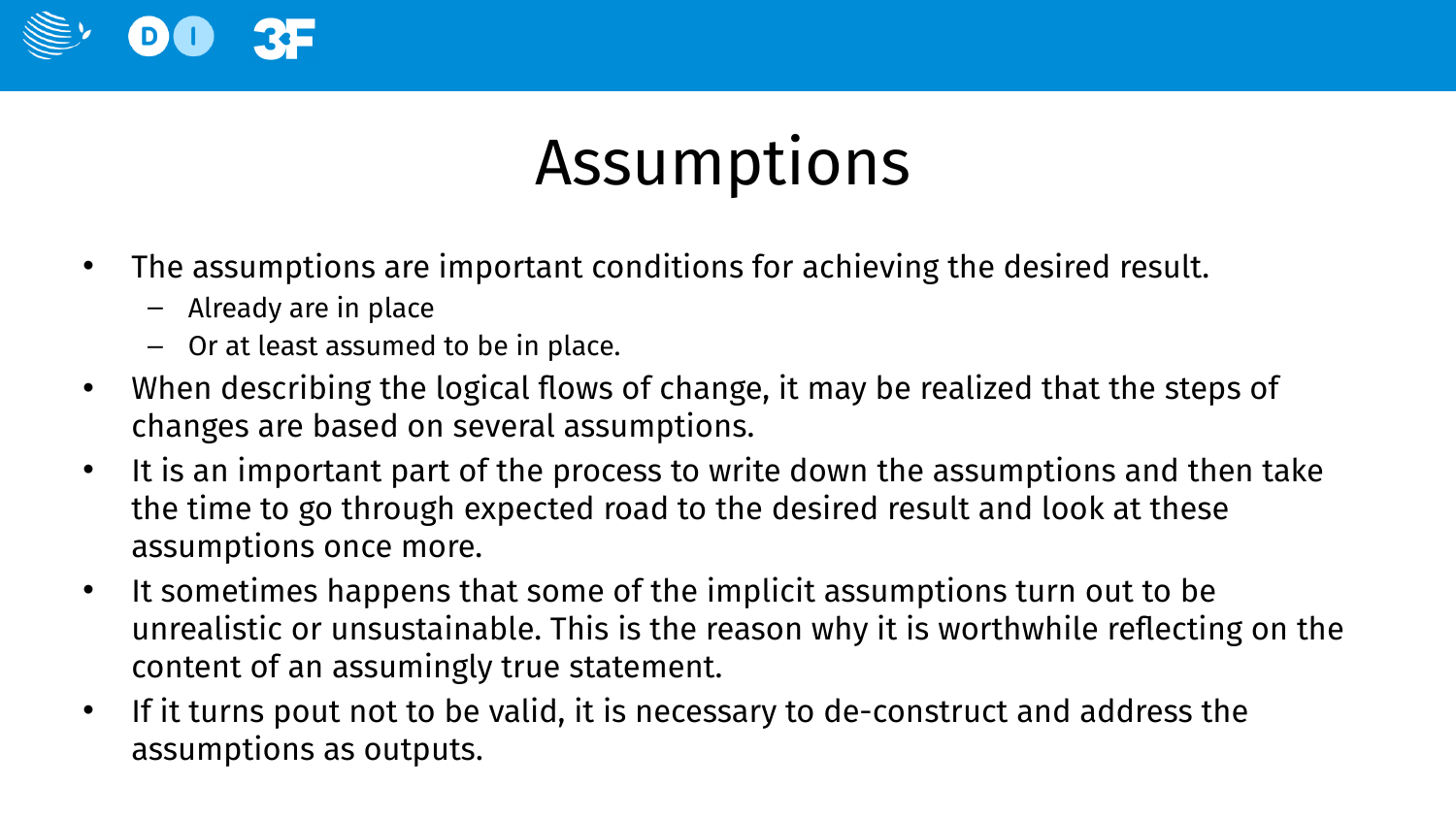

# Assumptions
The assumptions are important conditions for achieving the desired result.
Already are in place
Or at least assumed to be in place.
When describing the logical flows of change, it may be realized that the steps of changes are based on several assumptions.
It is an important part of the process to write down the assumptions and then take the time to go through expected road to the desired result and look at these assumptions once more.
It sometimes happens that some of the implicit assumptions turn out to be unrealistic or unsustainable. This is the reason why it is worthwhile reflecting on the content of an assumingly true statement.
If it turns pout not to be valid, it is necessary to de-construct and address the assumptions as outputs.